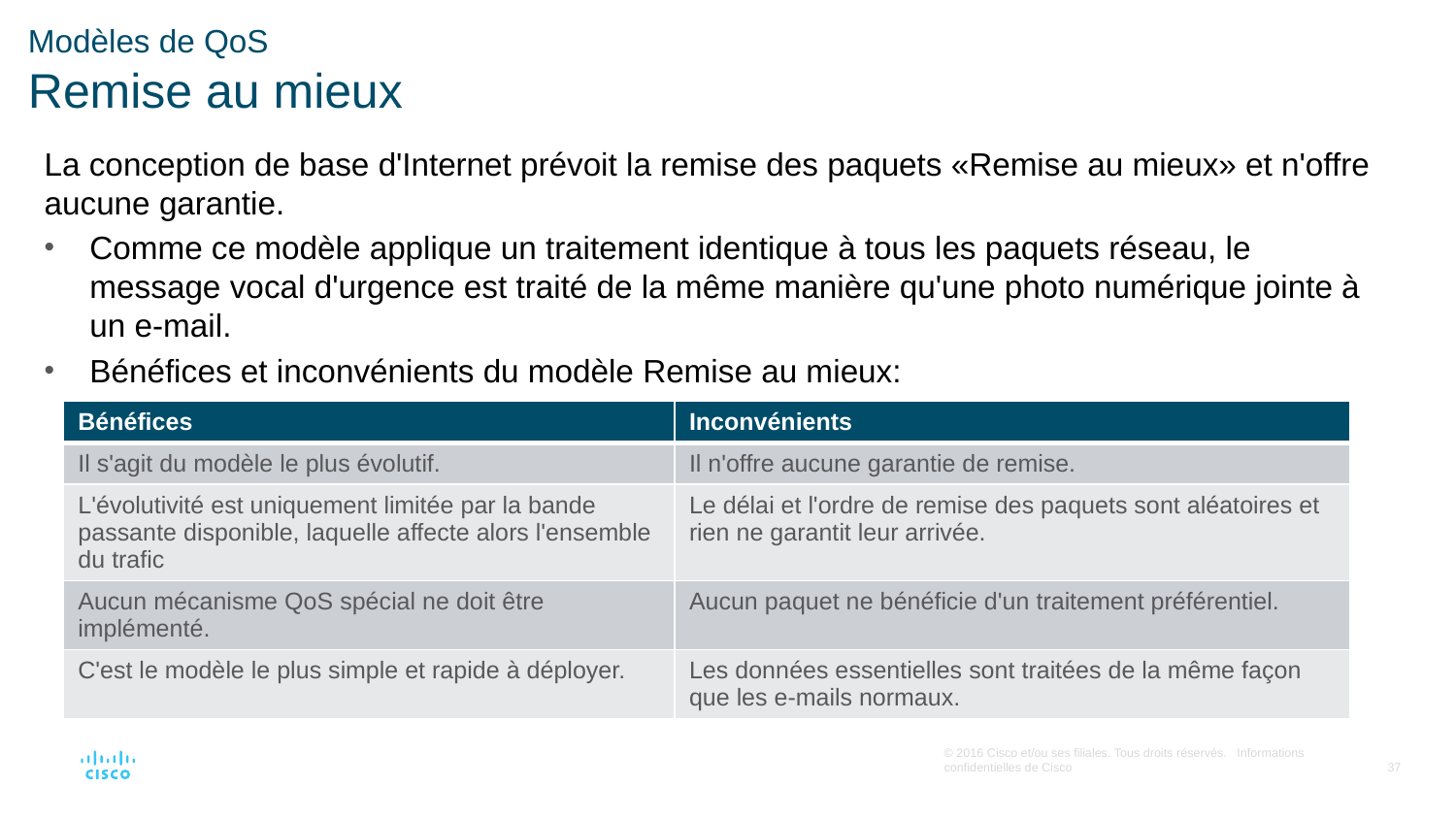

# Modèles de QoS Remise au mieux
La conception de base d'Internet prévoit la remise des paquets «Remise au mieux» et n'offre aucune garantie.
Comme ce modèle applique un traitement identique à tous les paquets réseau, le message vocal d'urgence est traité de la même manière qu'une photo numérique jointe à un e-mail.
Bénéfices et inconvénients du modèle Remise au mieux:

| Bénéfices | Inconvénients |
| --- | --- |
| Il s'agit du modèle le plus évolutif. | Il n'offre aucune garantie de remise. |
| L'évolutivité est uniquement limitée par la bande passante disponible, laquelle affecte alors l'ensemble du trafic | Le délai et l'ordre de remise des paquets sont aléatoires et rien ne garantit leur arrivée. |
| Aucun mécanisme QoS spécial ne doit être implémenté. | Aucun paquet ne bénéficie d'un traitement préférentiel. |
| C'est le modèle le plus simple et rapide à déployer. | Les données essentielles sont traitées de la même façon que les e-mails normaux. |